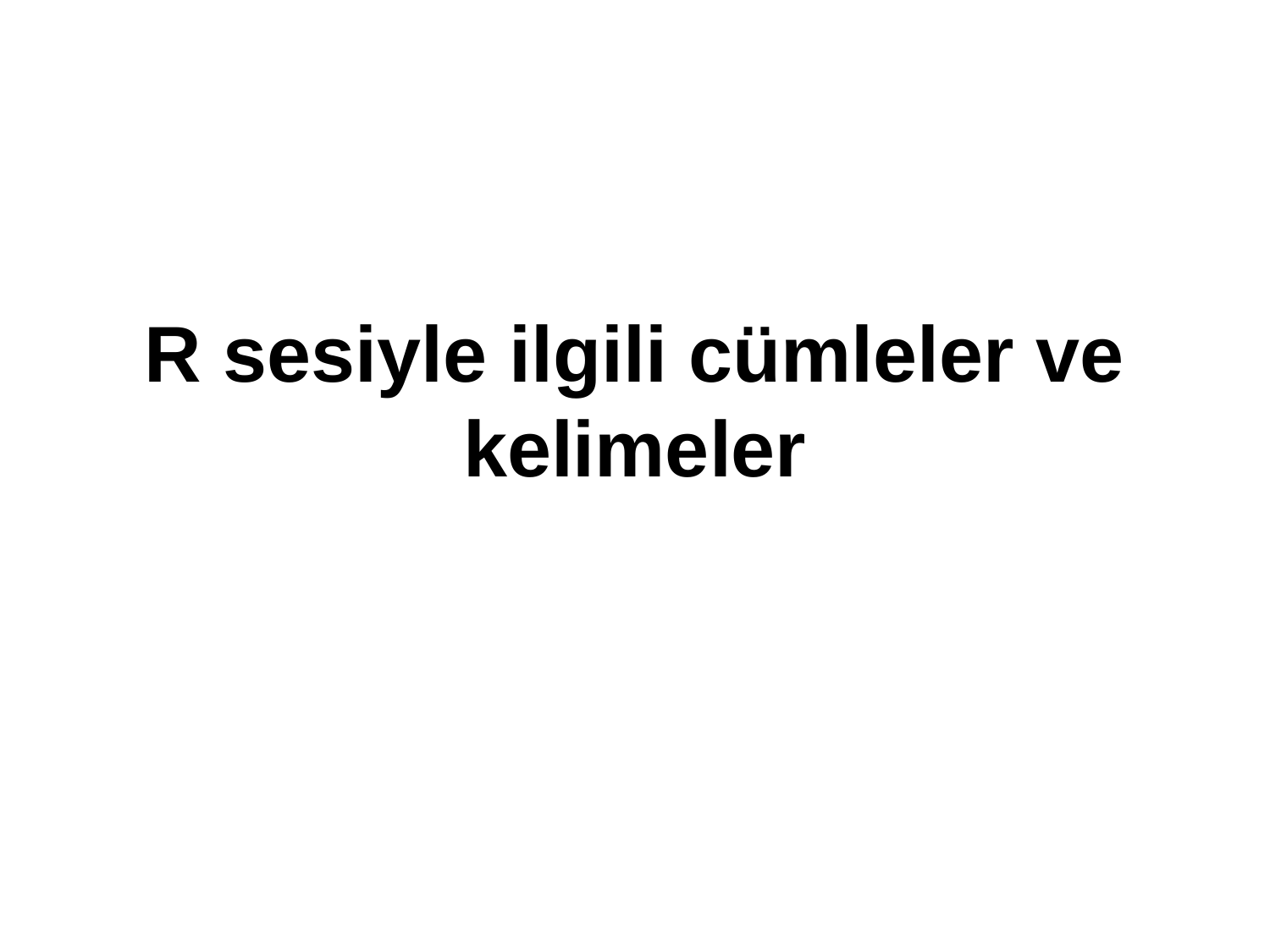

# R sesiyle ilgili cümleler ve kelimeler